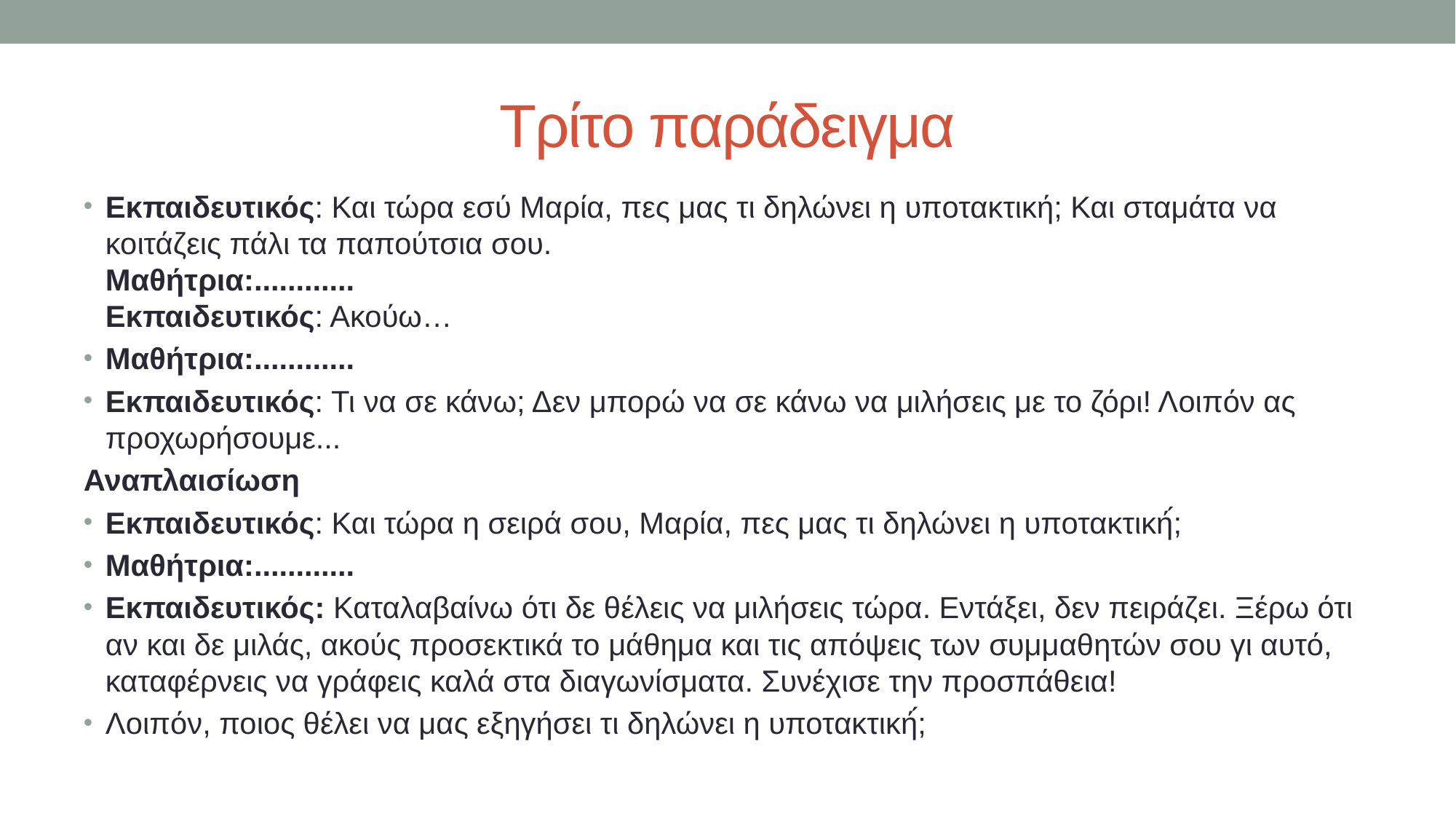

# Τρίτο παράδειγμα
Εκπαιδευτικός: Και τώρα εσύ Μαρία, πες μας τι δηλώνει η υποτακτική; Και σταμάτα να κοιτάζεις πάλι τα παπούτσια σου.
Μαθήτρια:............
Εκπαιδευτικός: Ακούω…
Μαθήτρια:............
Εκπαιδευτικός: Τι να σε κάνω; Δεν μπορώ να σε κάνω να μιλήσεις με το ζόρι! Λοιπόν ας προχωρήσουμε...
Αναπλαισίωση
Εκπαιδευτικός: Και τώρα η σειρά σου, Μαρία, πες μας τι δηλώνει η υποτακτική́;
Μαθήτρια:............
Εκπαιδευτικός: Καταλαβαίνω ότι δε θέλεις να μιλήσεις τώρα. Εντάξει, δεν πειράζει. Ξέρω ότι αν και δε μιλάς, ακούς προσεκτικά το μάθημα και τις απόψεις των συμμαθητών σου γι αυτό, καταφέρνεις να γράφεις καλά στα διαγωνίσματα. Συνέχισε την προσπάθεια!
Λοιπόν, ποιος θέλει να μας εξηγήσει τι δηλώνει η υποτακτική́;